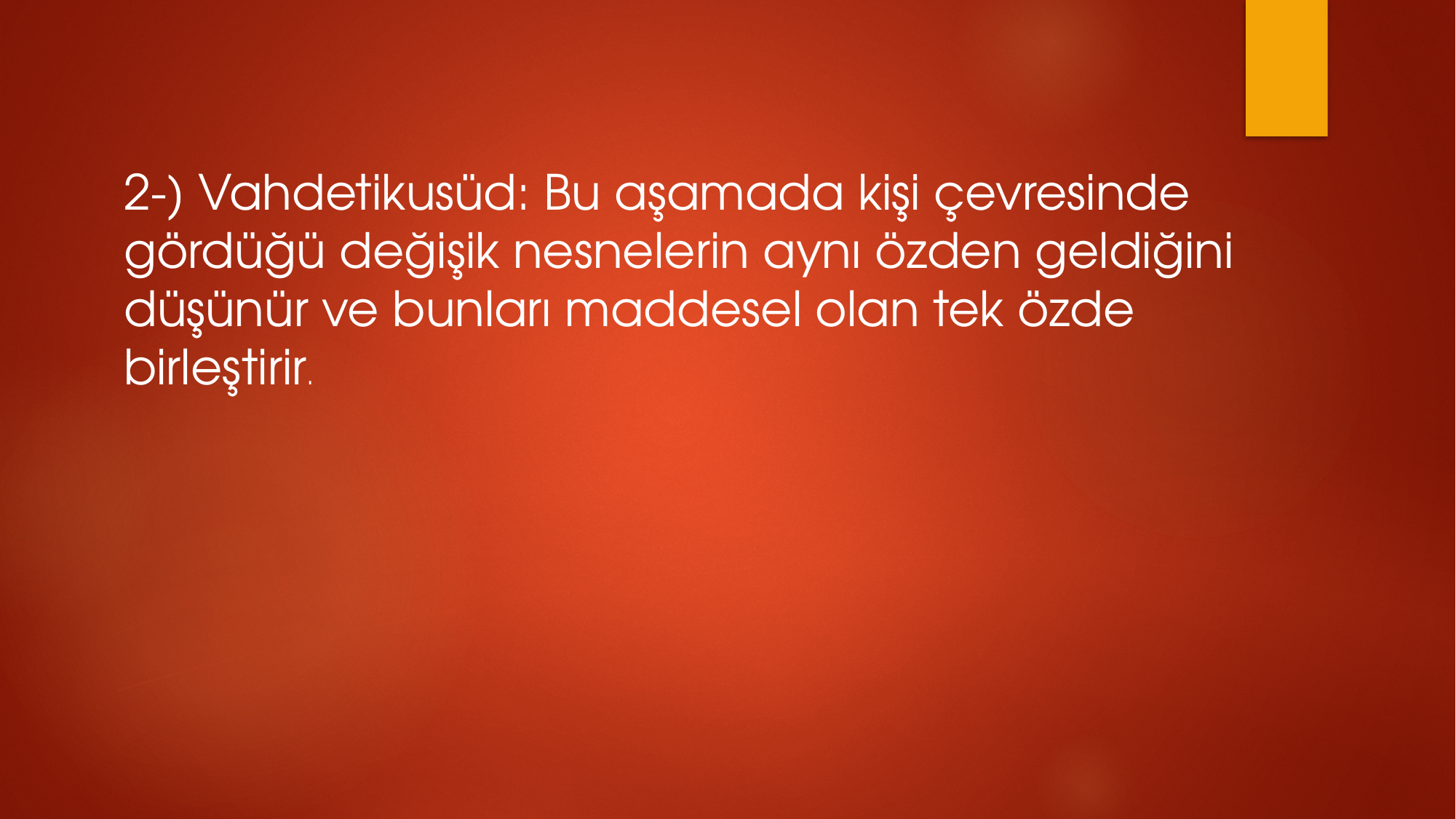

2-) Vahdetikusüd: Bu aşamada kişi çevresinde gördüğü değişik nesnelerin aynı özden geldiğini düşünür ve bunları maddesel olan tek özde birleştirir.